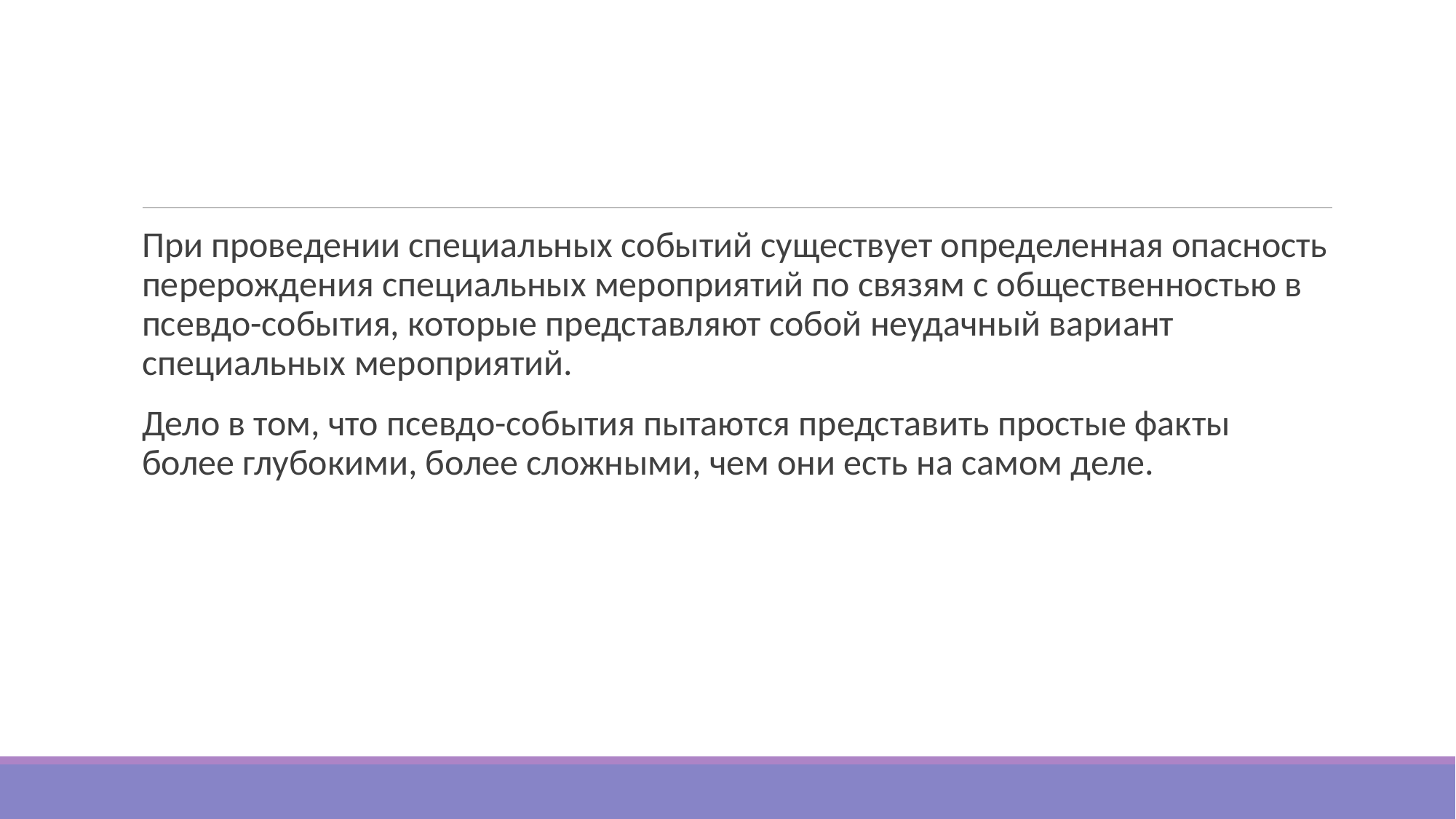

При проведении специальных событий существует определенная опасность перерождения специальных мероприятий по связям с общественностью в псевдо-события, которые представляют собой неудачный вариант специальных мероприятий.
Дело в том, что псевдо-события пытаются представить простые факты более глубокими, более сложными, чем они есть на самом деле.